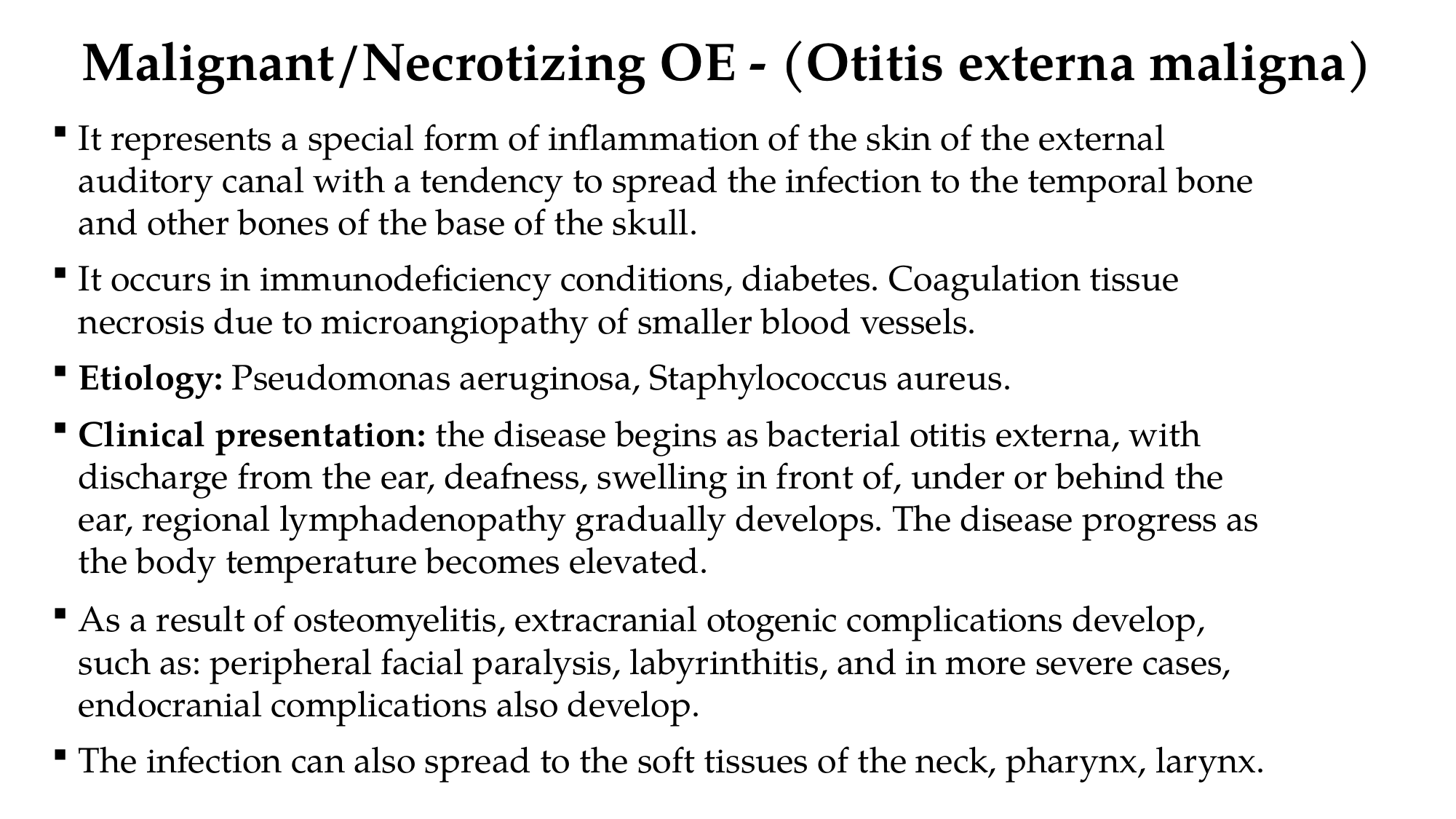

Malignant/Necrotizing OE - (Otitis externa maligna)
It represents a special form of inflammation of the skin of the external auditory canal with a tendency to spread the infection to the temporal bone and other bones of the base of the skull.

It occurs in immunodeficiency conditions, diabetes. Coagulation tissue necrosis due to microangiopathy of smaller blood vessels.

Etiology: Pseudomonas aeruginosa, Staphylococcus aureus.

Clinical presentation: the disease begins as bacterial otitis externa, with discharge from the ear, deafness, swelling in front of, under or behind the ear, regional lymphadenopathy gradually develops. The disease progress as the body temperature becomes elevated.

As a result of osteomyelitis, extracranial otogenic complications develop, such as: peripheral facial paralysis, labyrinthitis, and in more severe cases, endocranial complications also develop.

The infection can also spread to the soft tissues of the neck, pharynx, larynx.